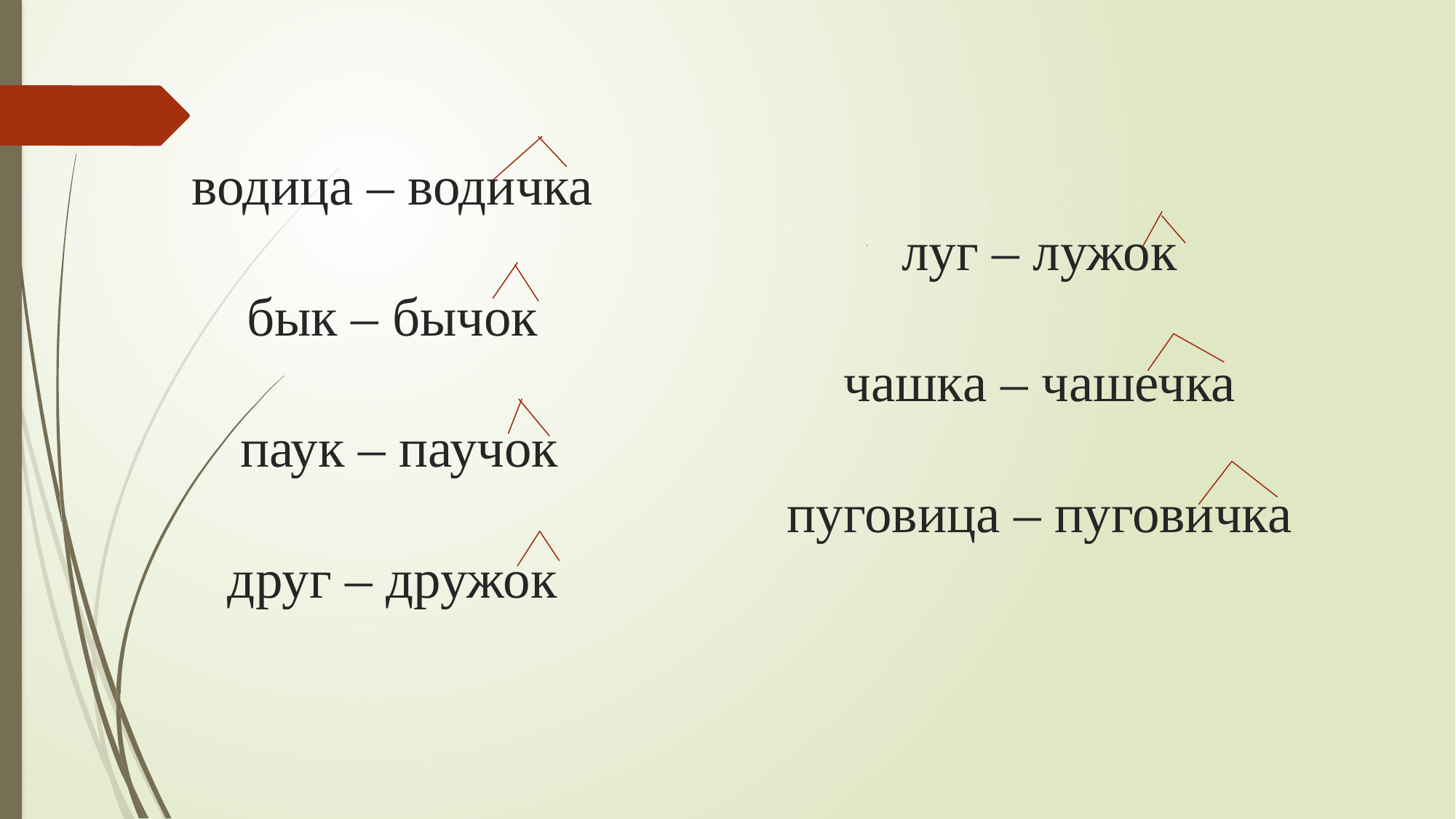

# водица – водичка бык – бычок паук – паучок друг – дружок луг – лужок чашка – чашечка пуговица – пуговичка